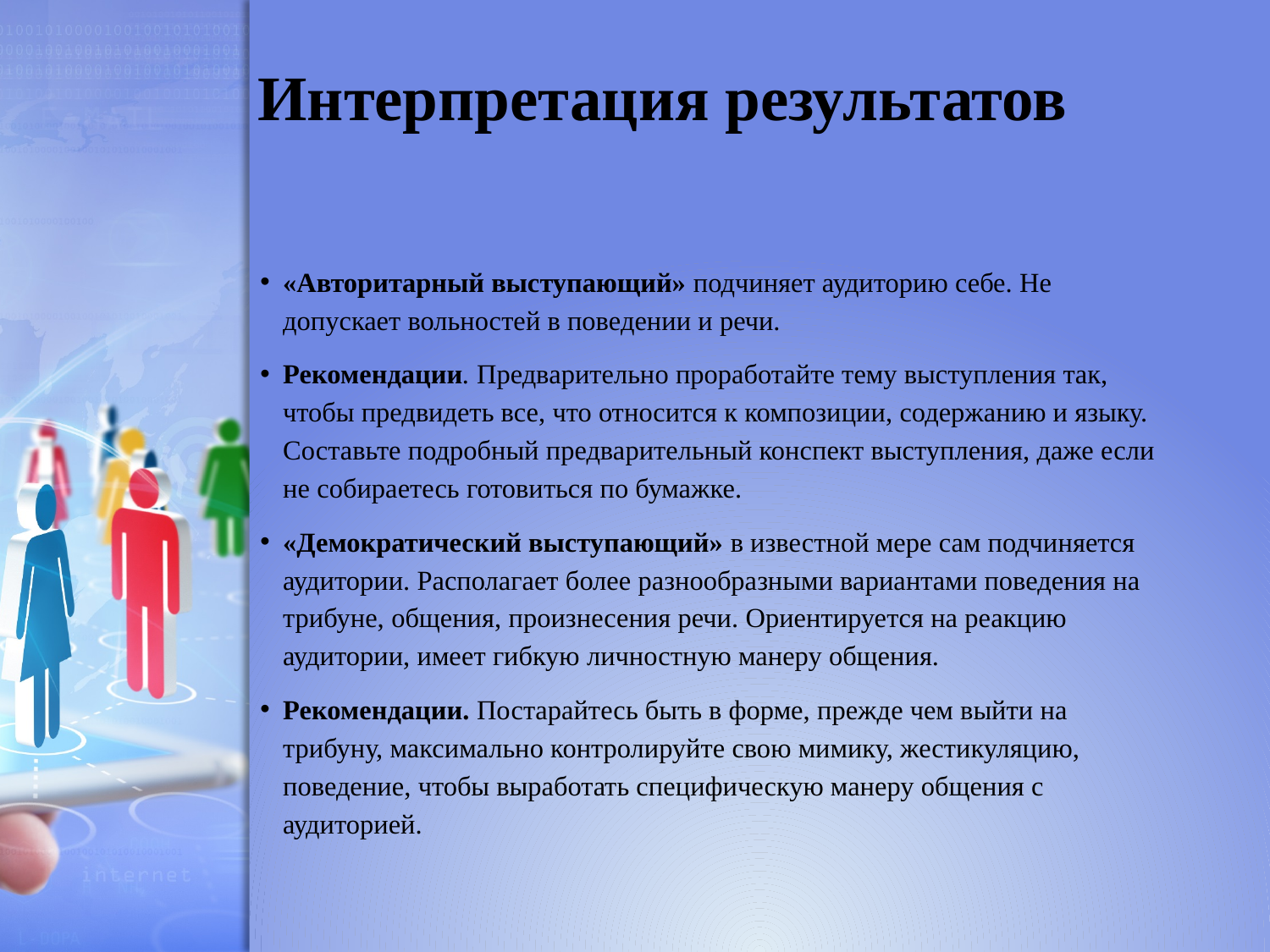

# Интерпретация результатов
«Авторитарный выступающий» подчиняет аудиторию себе. Не допускает вольностей в поведении и речи.
Рекомендации. Предварительно проработайте тему выступления так, чтобы предвидеть все, что относится к композиции, содержанию и языку. Составьте подробный предварительный конспект выступления, даже если не собираетесь готовиться по бумажке.
«Демократический выступающий» в известной мере сам подчиняется аудитории. Располагает более разнообразными вариантами поведения на трибуне, общения, произнесения речи. Ориентируется на реакцию аудитории, имеет гибкую личностную манеру общения.
Рекомендации. Постарайтесь быть в форме, прежде чем выйти на трибуну, максимально контролируйте свою мимику, жестикуляцию, поведение, чтобы выработать специфическую манеру общения с аудиторией.